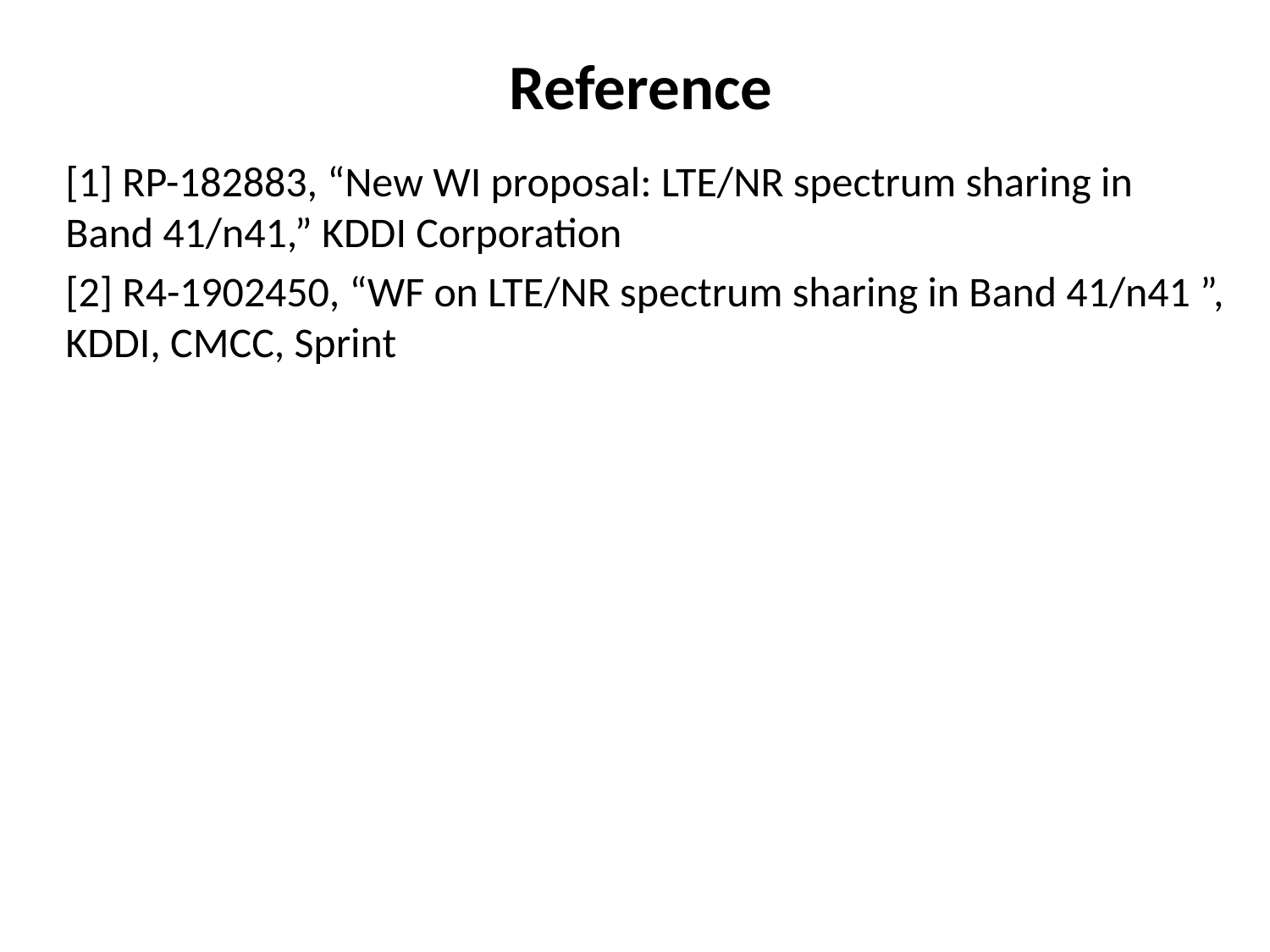

# Reference
[1] RP-182883, “New WI proposal: LTE/NR spectrum sharing in Band 41/n41,” KDDI Corporation
[2] R4-1902450, “WF on LTE/NR spectrum sharing in Band 41/n41 ”, KDDI, CMCC, Sprint